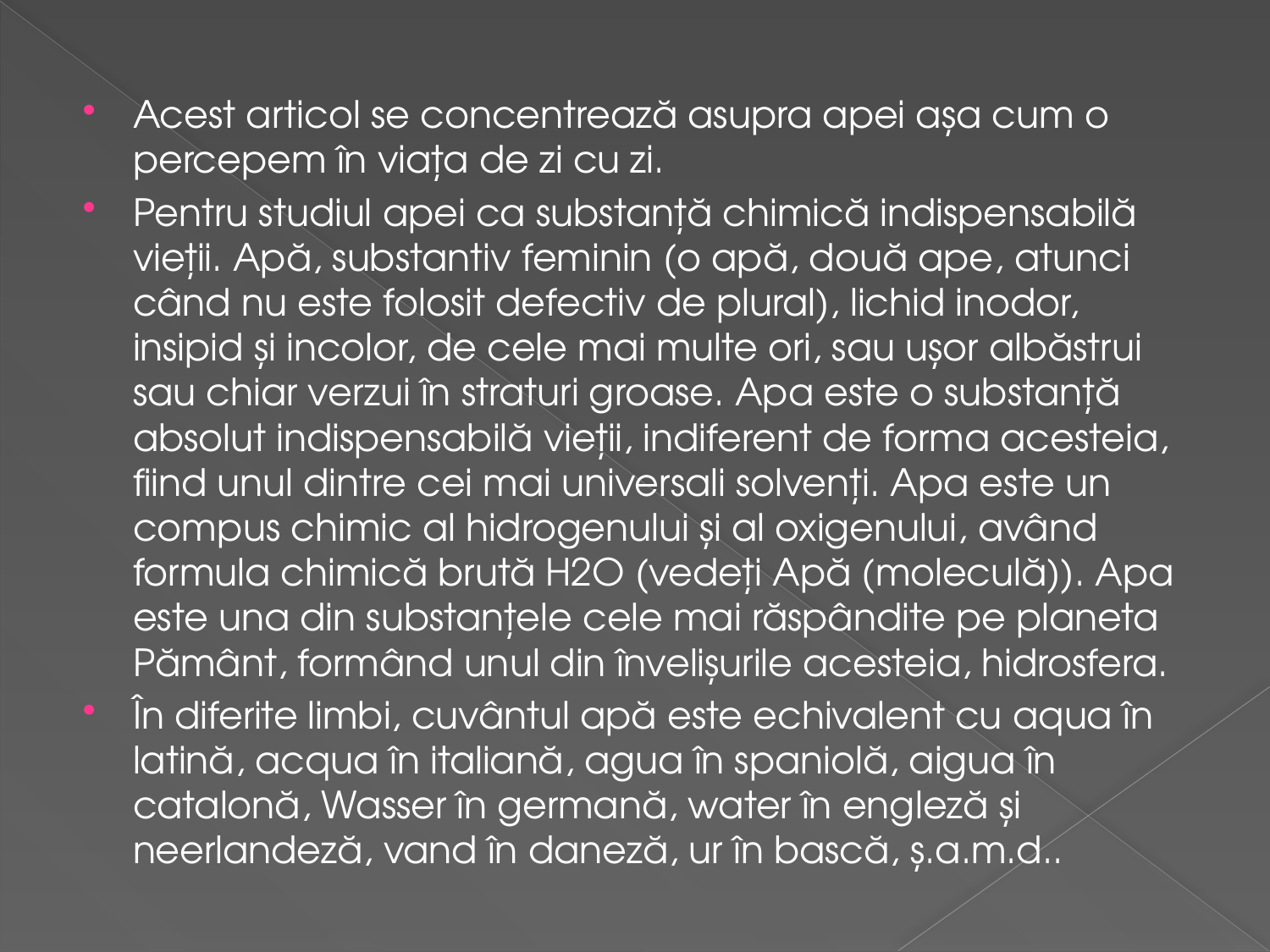

Acest articol se concentrează asupra apei așa cum o percepem în viața de zi cu zi.
Pentru studiul apei ca substanță chimică indispensabilă vieții. Apă, substantiv feminin (o apă, două ape, atunci când nu este folosit defectiv de plural), lichid inodor, insipid și incolor, de cele mai multe ori, sau ușor albăstrui sau chiar verzui în straturi groase. Apa este o substanță absolut indispensabilă vieții, indiferent de forma acesteia, fiind unul dintre cei mai universali solvenți. Apa este un compus chimic al hidrogenului și al oxigenului, având formula chimică brută H2O (vedeți Apă (moleculă)). Apa este una din substanțele cele mai răspândite pe planeta Pământ, formând unul din învelișurile acesteia, hidrosfera.
În diferite limbi, cuvântul apă este echivalent cu aqua în latină, acqua în italiană, agua în spaniolă, aigua în catalonă, Wasser în germană, water în engleză și neerlandeză, vand în daneză, ur în bască, ș.a.m.d..